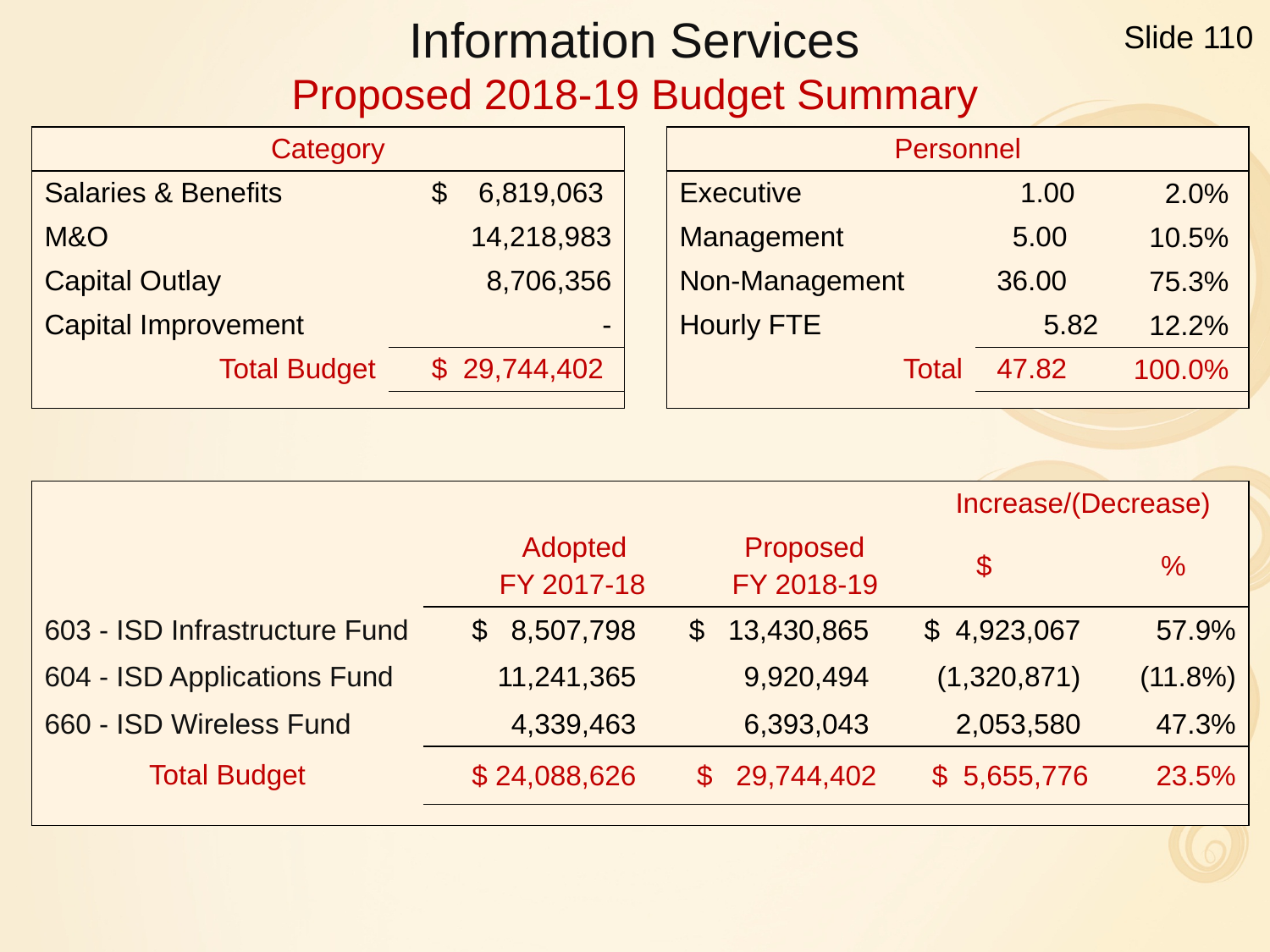

Slide 110
# Information Services Proposed 2018-19 Budget Summary
| Category |  |
| --- | --- |
| Salaries & Benefits | $ 6,819,063 |
| M&O | 14,218,983 |
| Capital Outlay | 8,706,356 |
| Capital Improvement | - |
| Total Budget | $ 29,744,402 |
|  |  |
| Personnel |  |  |
| --- | --- | --- |
| Executive | 1.00 | 2.0% |
| Management | 5.00 | 10.5% |
| Non-Management | 36.00 | 75.3% |
| Hourly FTE | 5.82 | 12.2% |
| Total | 47.82 | 100.0% |
|  |  |  |
|  | Adopted FY 2017-18 | Proposed FY 2018-19 | Increase/(Decrease) |  |
| --- | --- | --- | --- | --- |
|  |  |  | $ | % |
| 603 - ISD Infrastructure Fund | $ 8,507,798 | $ 13,430,865 | $ 4,923,067 | 57.9% |
| 604 - ISD Applications Fund | 11,241,365 | 9,920,494 | (1,320,871) | (11.8%) |
| 660 - ISD Wireless Fund | 4,339,463 | 6,393,043 | 2,053,580 | 47.3% |
| Total Budget | $ 24,088,626 | $ 29,744,402 | $ 5,655,776 | 23.5% |
|  |  |  |  |  |